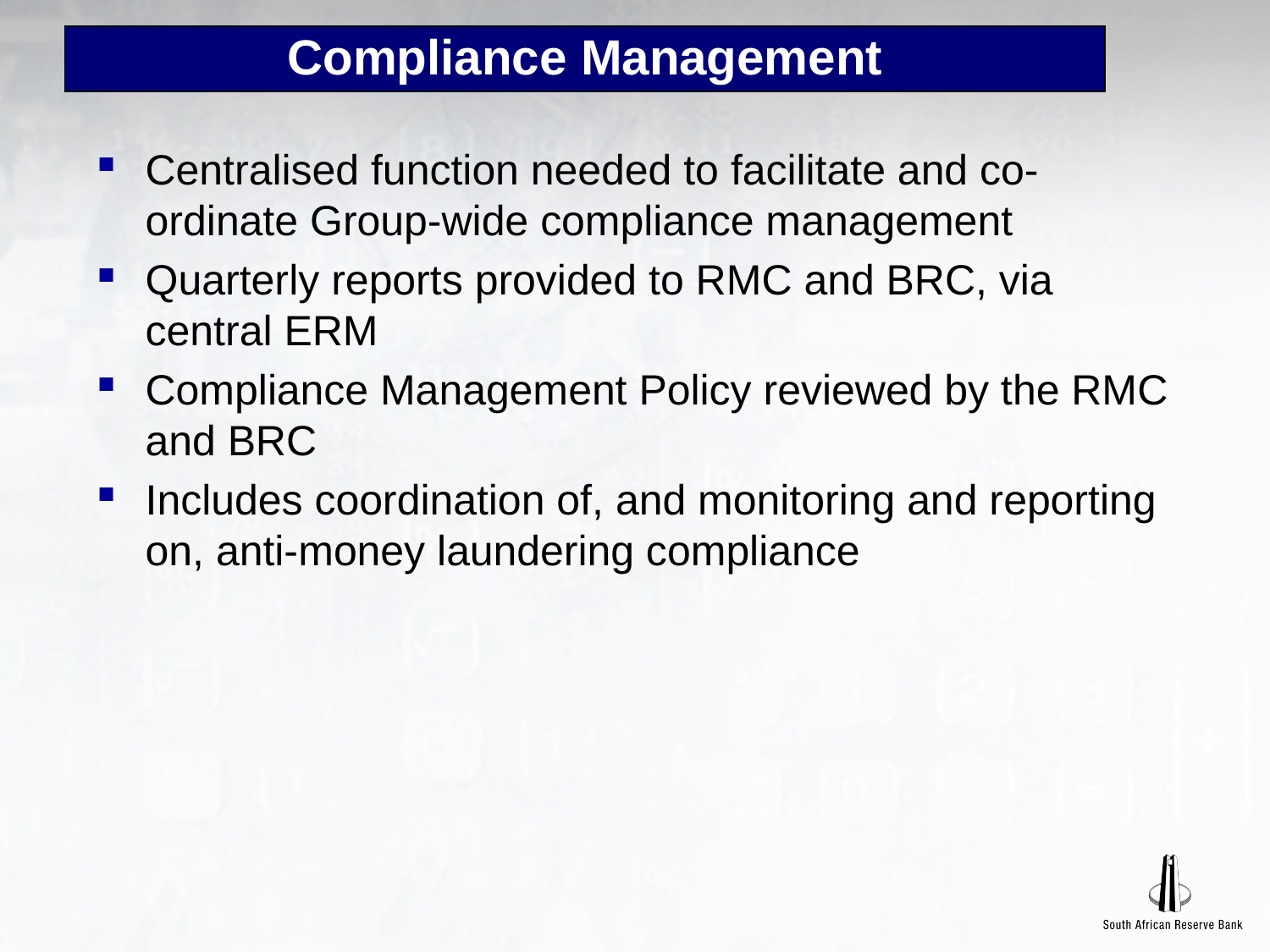

# Compliance Management
Centralised function needed to facilitate and co-ordinate Group-wide compliance management
Quarterly reports provided to RMC and BRC, via central ERM
Compliance Management Policy reviewed by the RMC and BRC
Includes coordination of, and monitoring and reporting on, anti-money laundering compliance